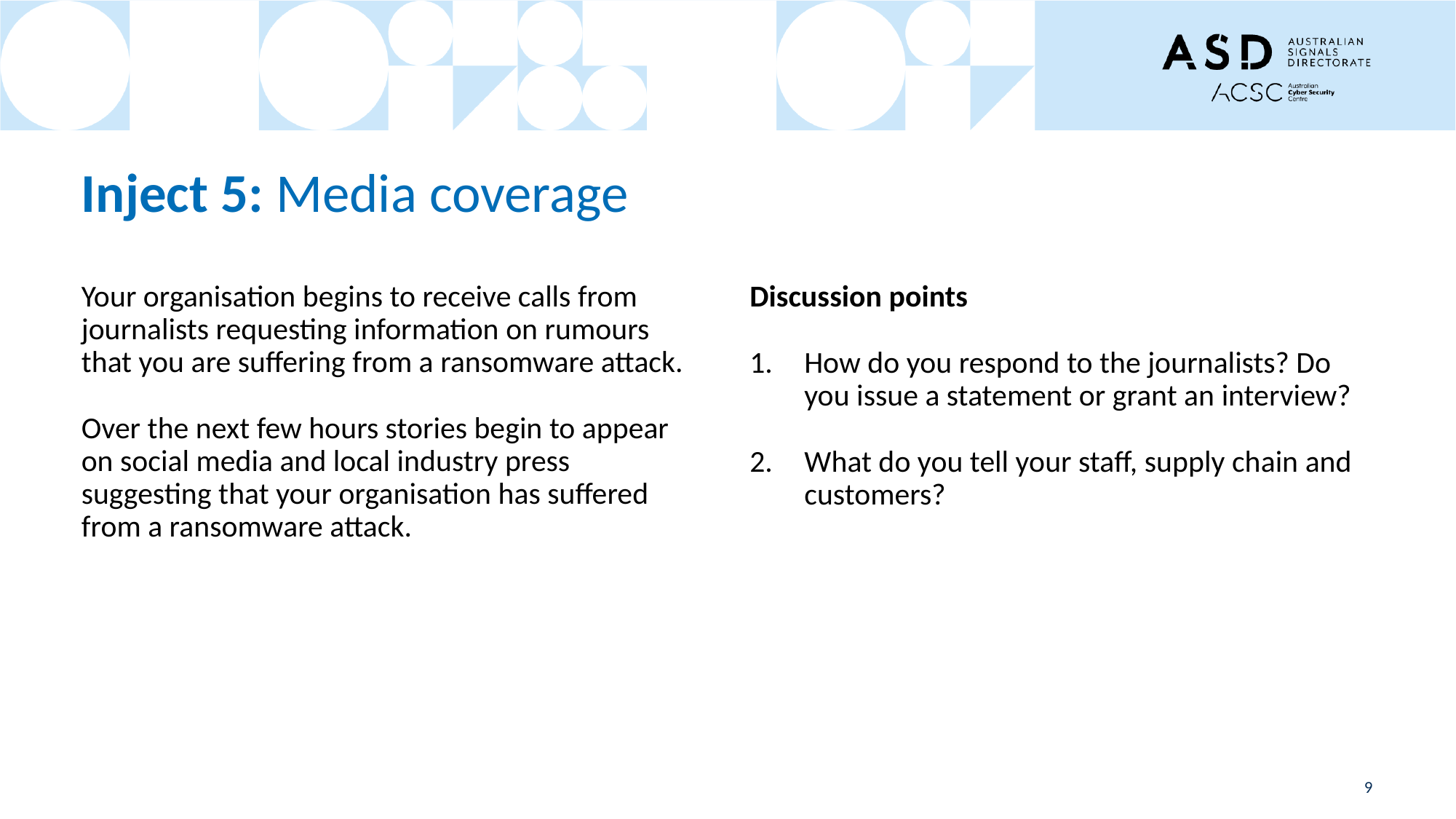

# Inject 5: Media coverage
Your organisation begins to receive calls from journalists requesting information on rumours that you are suffering from a ransomware attack.
Over the next few hours stories begin to appear on social media and local industry press suggesting that your organisation has suffered from a ransomware attack.
Discussion points
How do you respond to the journalists? Do you issue a statement or grant an interview?
What do you tell your staff, supply chain and customers?

9